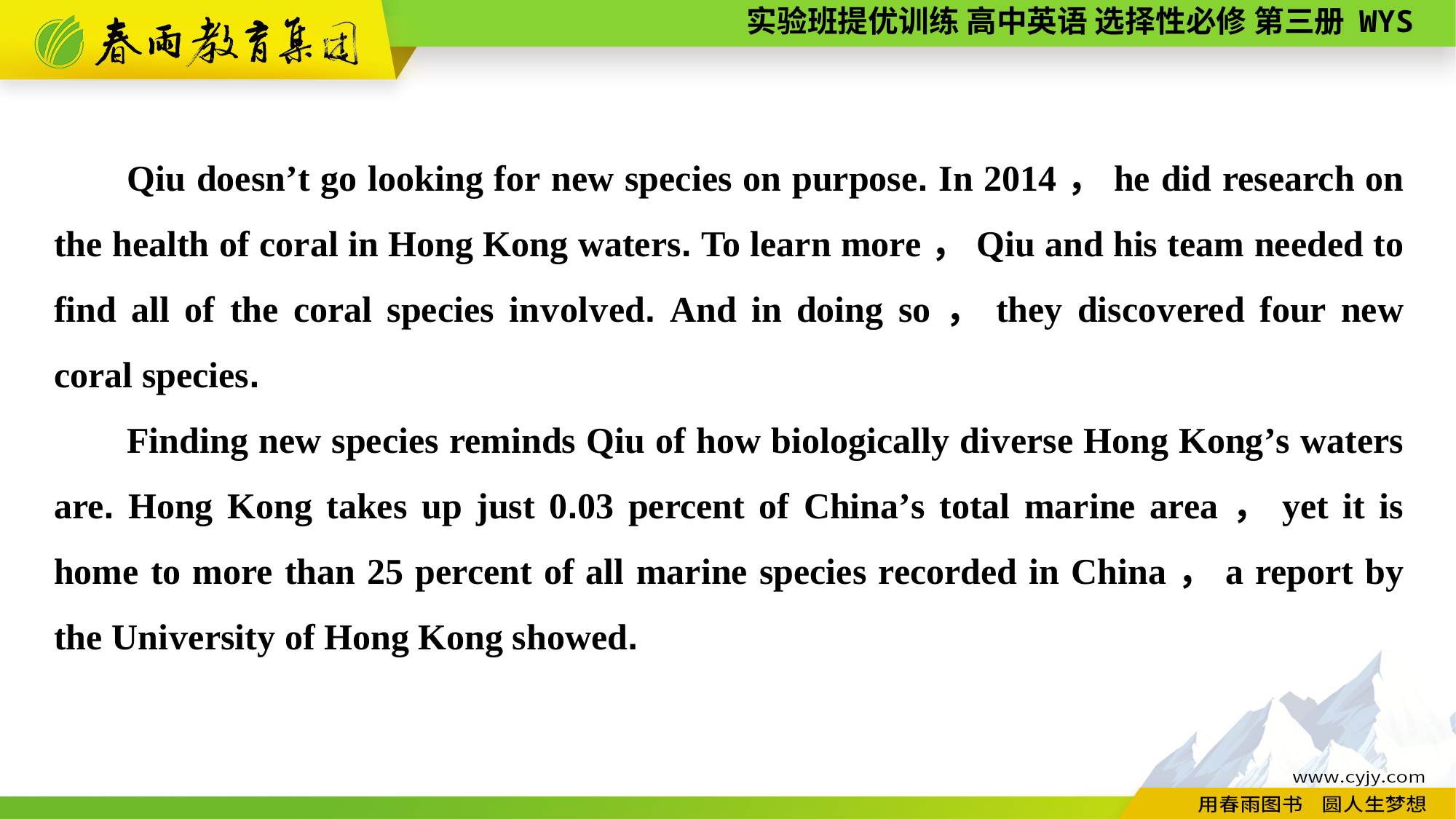

Qiu doesn’t go looking for new species on purpose. In 2014，he did research on the health of coral in Hong Kong waters. To learn more，Qiu and his team needed to find all of the coral species involved. And in doing so，they discovered four new coral species.
Finding new species reminds Qiu of how biologically diverse Hong Kong’s waters are. Hong Kong takes up just 0.03 percent of China’s total marine area，yet it is home to more than 25 percent of all marine species recorded in China，a report by the University of Hong Kong showed.